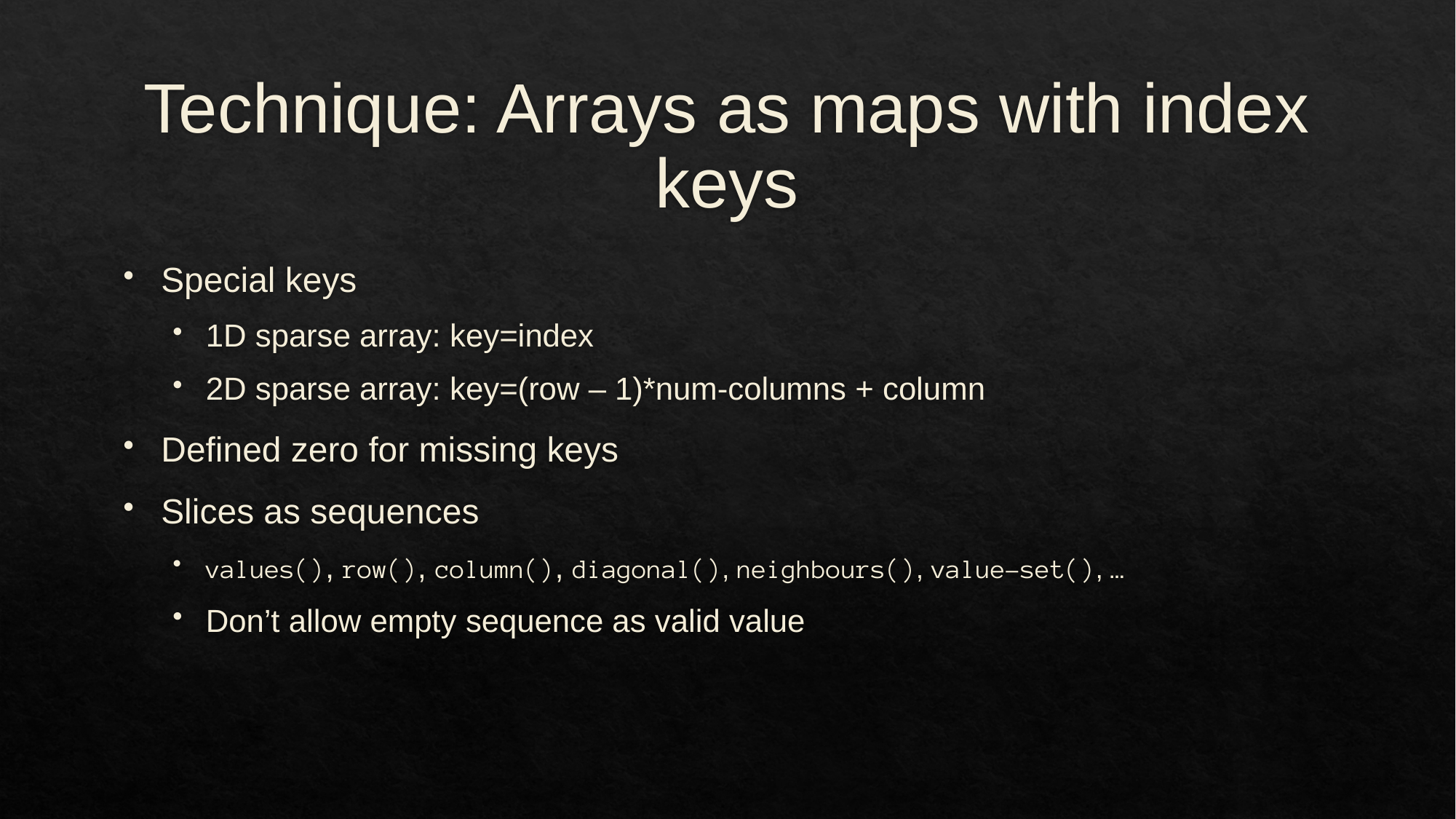

# Technique: Arrays as maps with index keys
Special keys
1D sparse array: key=index
2D sparse array: key=(row – 1)*num-columns + column
Defined zero for missing keys
Slices as sequences
values(), row(), column(), diagonal(), neighbours(), value-set(), …
Don’t allow empty sequence as valid value